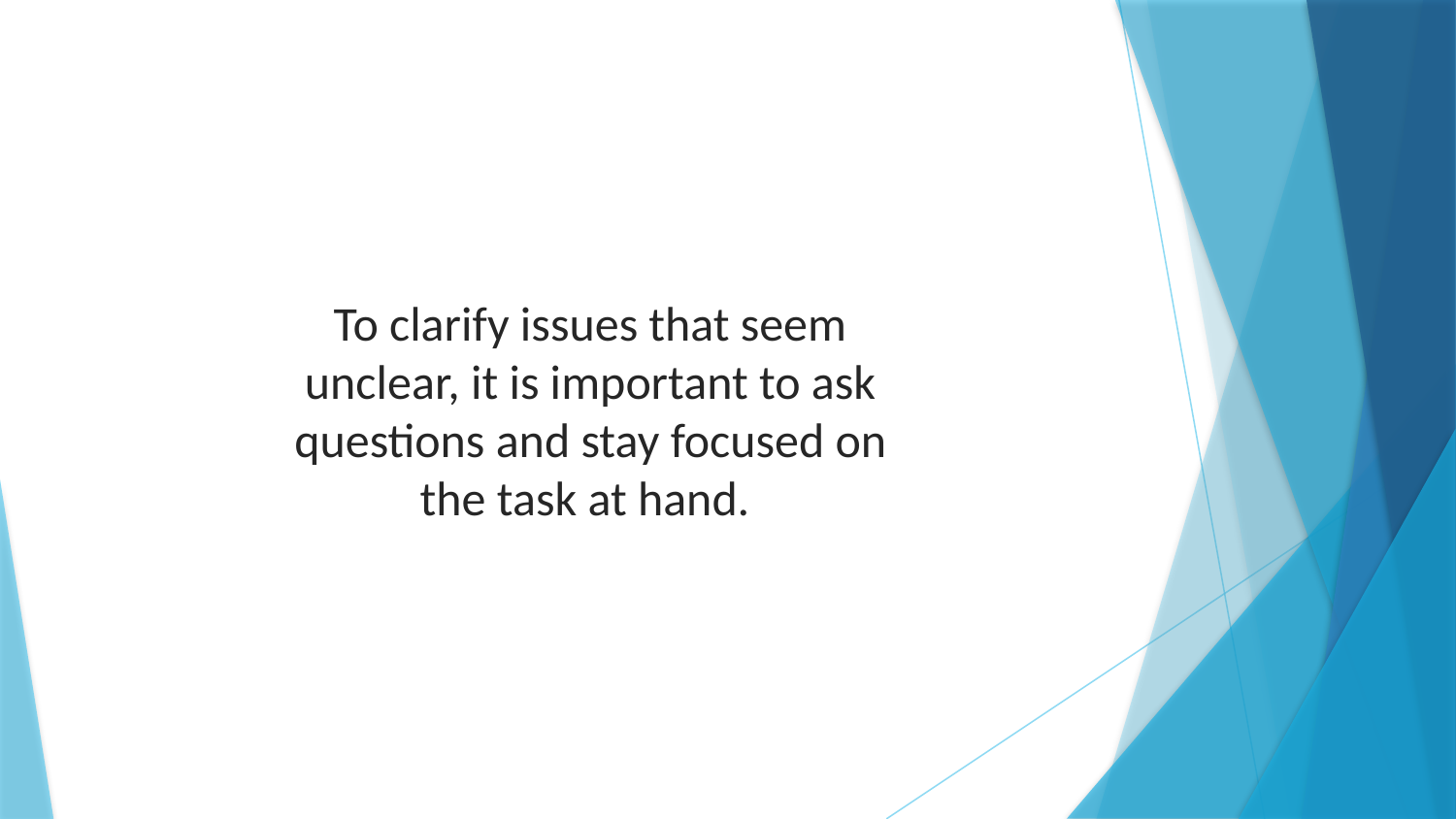

To clarify issues that seem unclear, it is important to ask questions and stay focused on the task at hand.